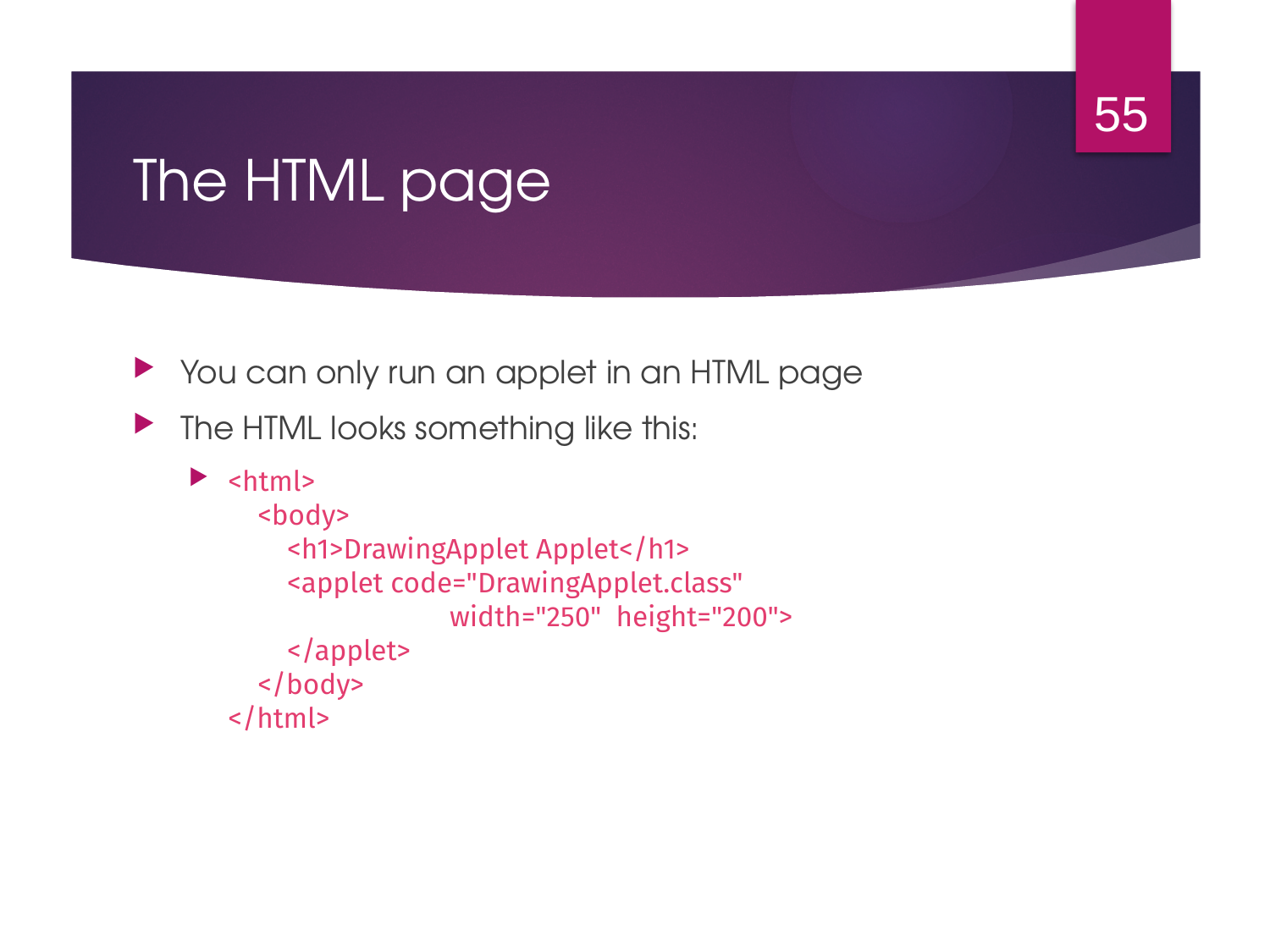

# The HTML page
You can only run an applet in an HTML page
The HTML looks something like this:
<html>
    <body>
        <h1>DrawingApplet Applet</h1>
        <applet code="DrawingApplet.class"
                              width="250"  height="200">
        </applet>
    </body>
</html>
55